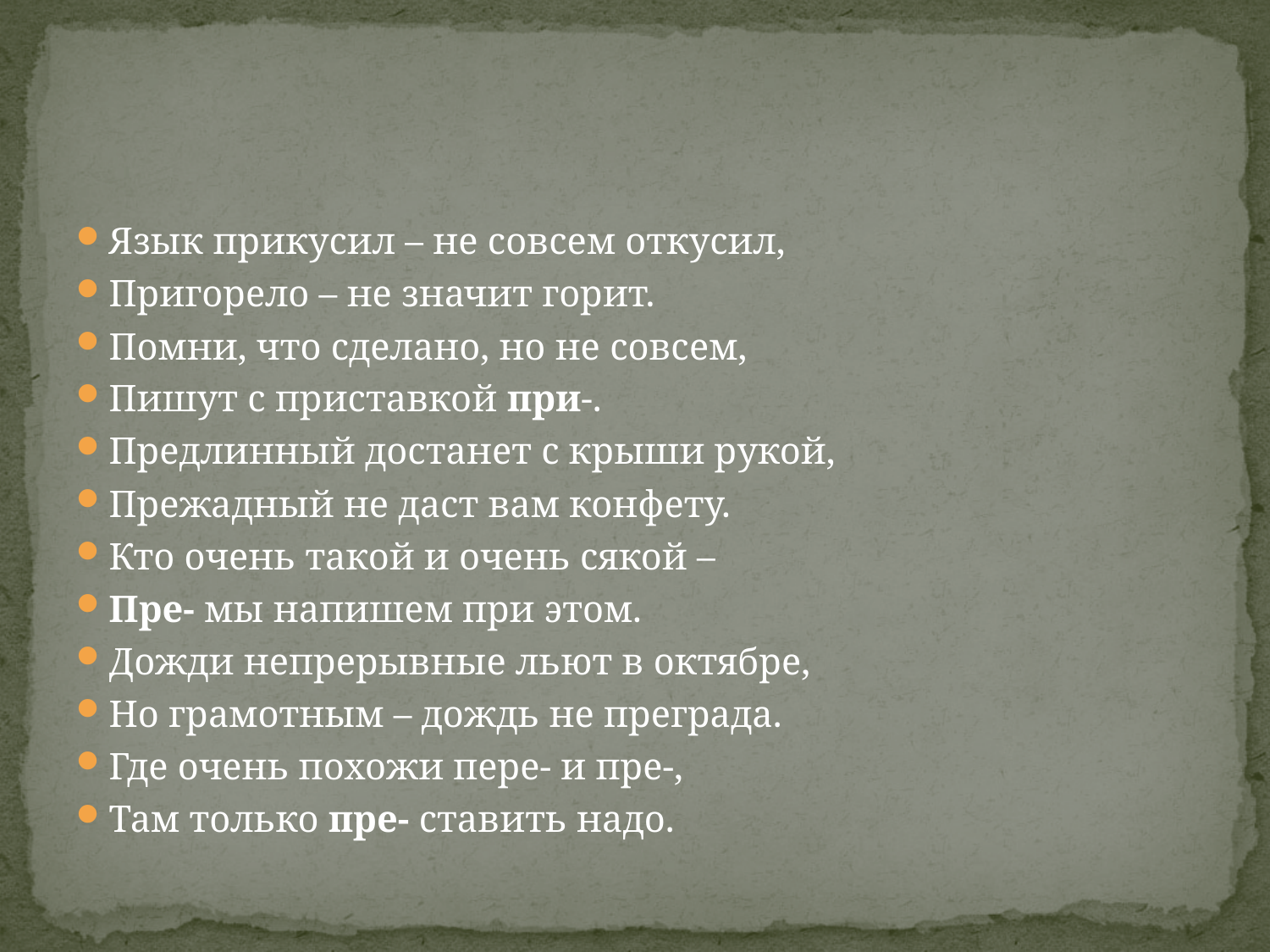

#
Язык прикусил – не совсем откусил,
Пригорело – не значит горит.
Помни, что сделано, но не совсем,
Пишут с приставкой при-.
Предлинный достанет с крыши рукой,
Прежадный не даст вам конфету.
Кто очень такой и очень сякой –
Пре- мы напишем при этом.
Дожди непрерывные льют в октябре,
Но грамотным – дождь не преграда.
Где очень похожи пере- и пре-,
Там только пре- ставить надо.